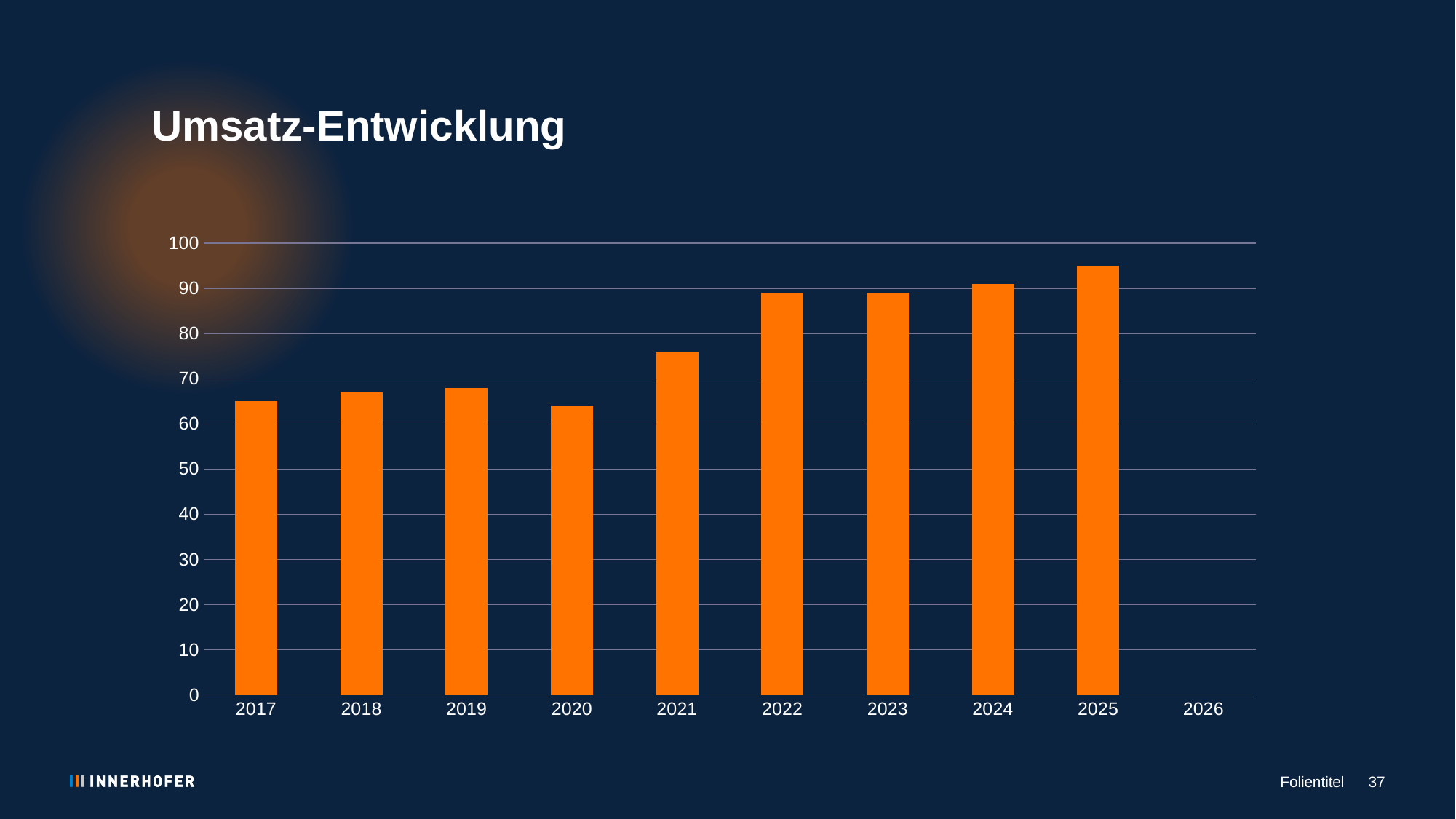

# Umsatz-Entwicklung

### Chart

| Category |
|---|

### Chart

| Category | Umsatz |
|---|---|
| 2017 | 65.0 |
| 2018 | 67.0 |
| 2019 | 68.0 |
| 2020 | 64.0 |
| 2021 | 76.0 |
| 2022 | 89.0 |
| 2023 | 89.0 |
| 2024 | 91.0 |
| 2025 | 95.0 |
| 2026 | None |
Folientitel
37